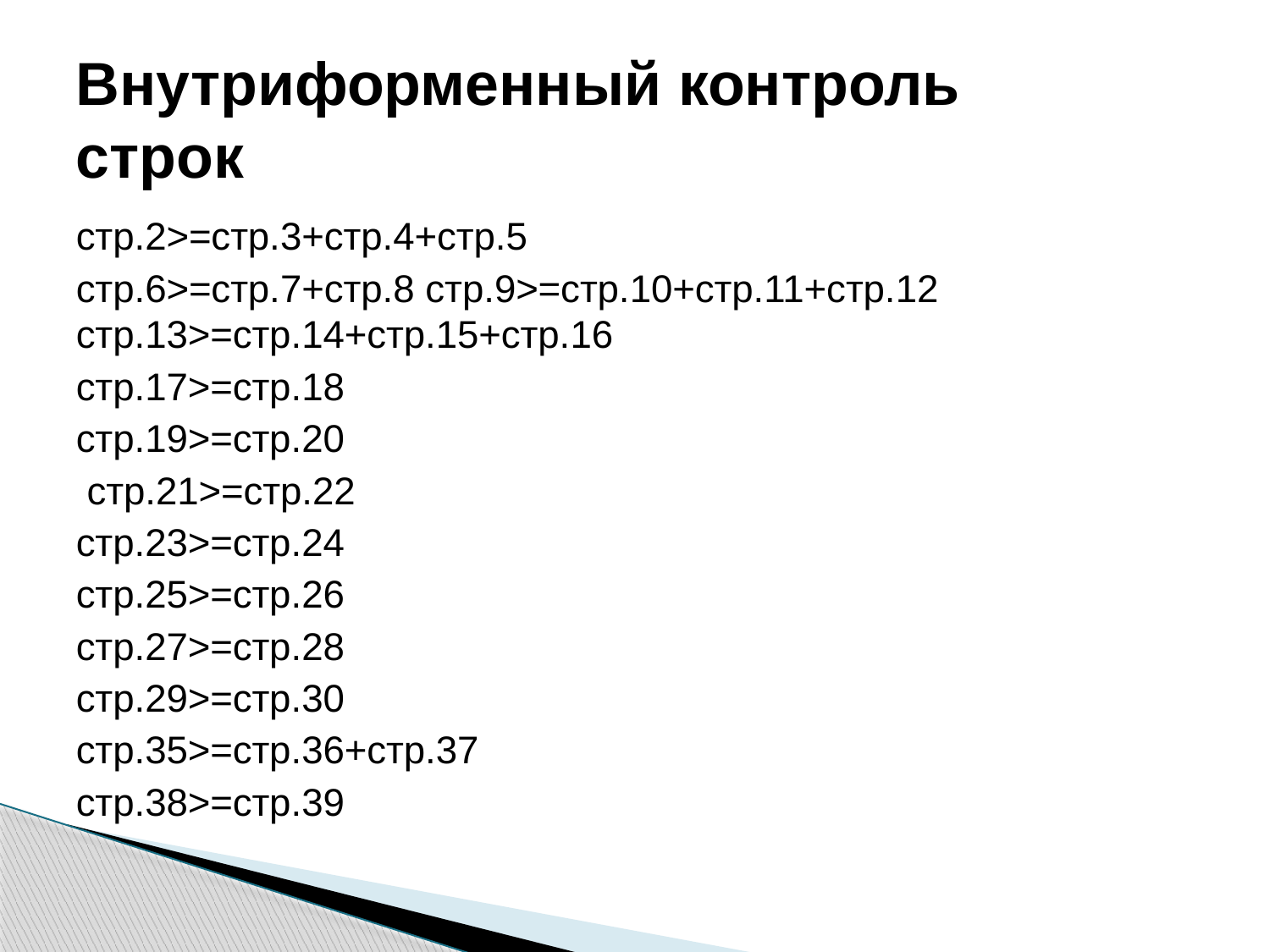

# Внутриформенный контроль строк
стр.2>=стр.3+стр.4+стр.5
стр.6>=стр.7+стр.8 стр.9>=стр.10+стр.11+стр.12 стр.13>=стр.14+стр.15+стр.16
стр.17>=стр.18
стр.19>=стр.20
 стр.21>=стр.22
стр.23>=стр.24
стр.25>=стр.26
стр.27>=стр.28
стр.29>=стр.30
стр.35>=стр.36+стр.37
стр.38>=стр.39